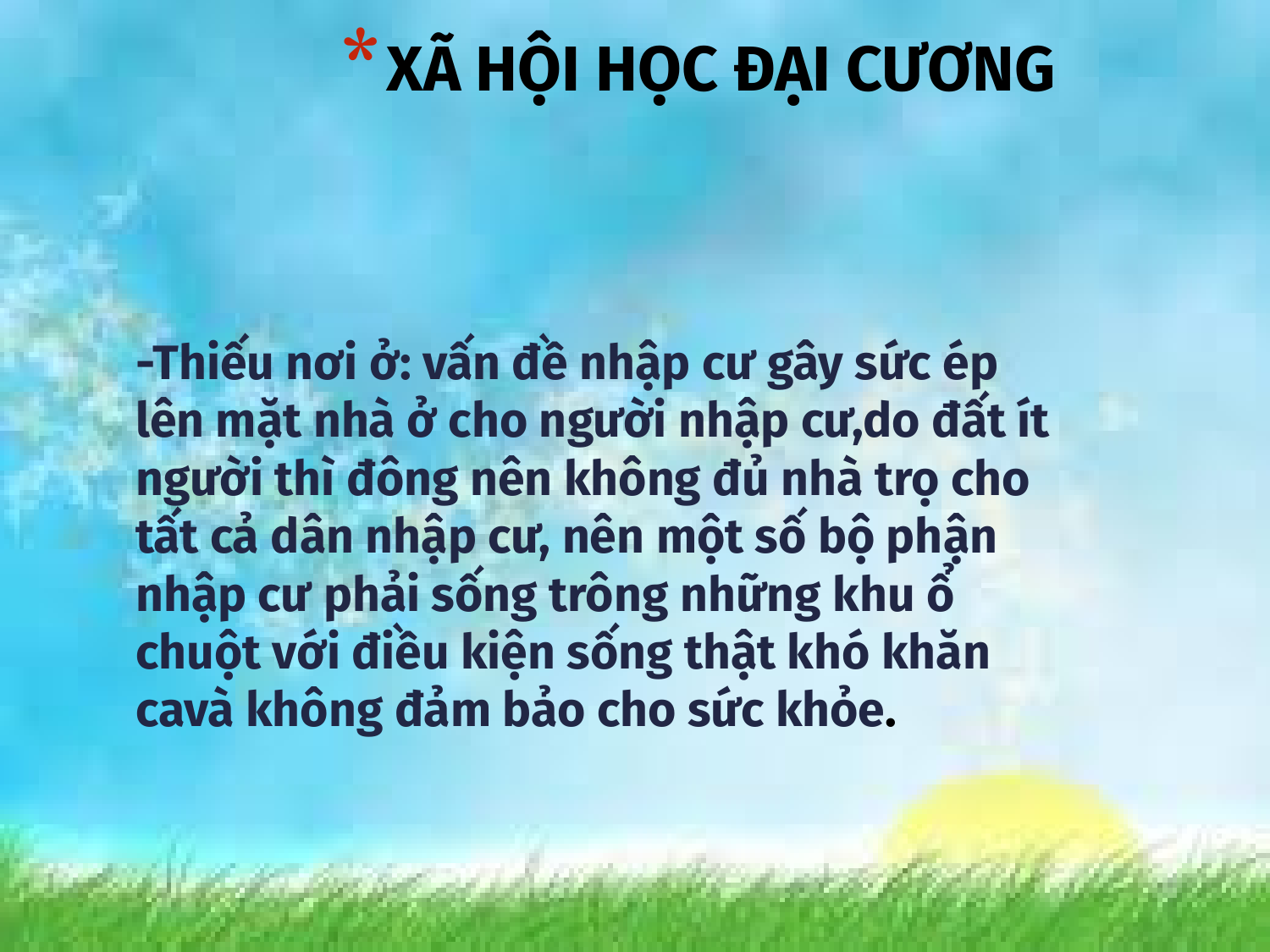

# XÃ HỘI HỌC ĐẠI CƯƠNG

-Thiếu nơi ở: vấn đề nhập cư gây sức ép lên mặt nhà ở cho người nhập cư,do đất ít người thì đông nên không đủ nhà trọ cho tất cả dân nhập cư, nên một số bộ phận nhập cư phải sống trông những khu ổ chuột với điều kiện sống thật khó khăn cavà không đảm bảo cho sức khỏe.